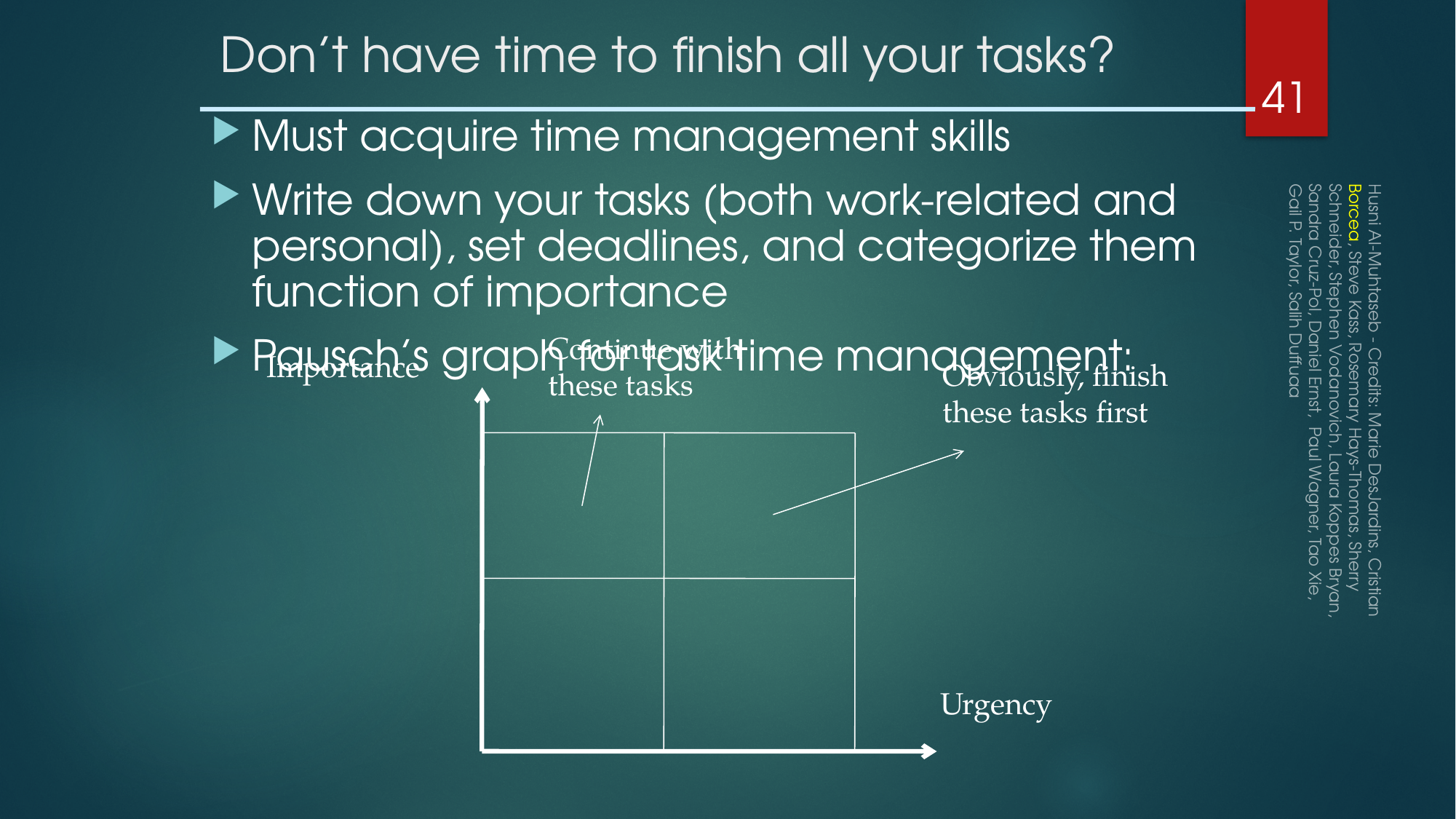

# Don’t have time to finish all your tasks?
41
Must acquire time management skills
Write down your tasks (both work-related and personal), set deadlines, and categorize them function of importance
Pausch’s graph for task time management:

Continue with
these tasks
Importance
Obviously, finish
these tasks first
Husni Al-Muhtaseb - Credits: Marie DesJardins, Cristian Borcea, Steve Kass, Rosemary Hays-Thomas, Sherry Schneider, Stephen Vodanovich, Laura Koppes Bryan, Sandra Cruz-Pol, Daniel Ernst,  Paul Wagner, Tao Xie, Gail P. Taylor, Salih Duffuaa
Urgency